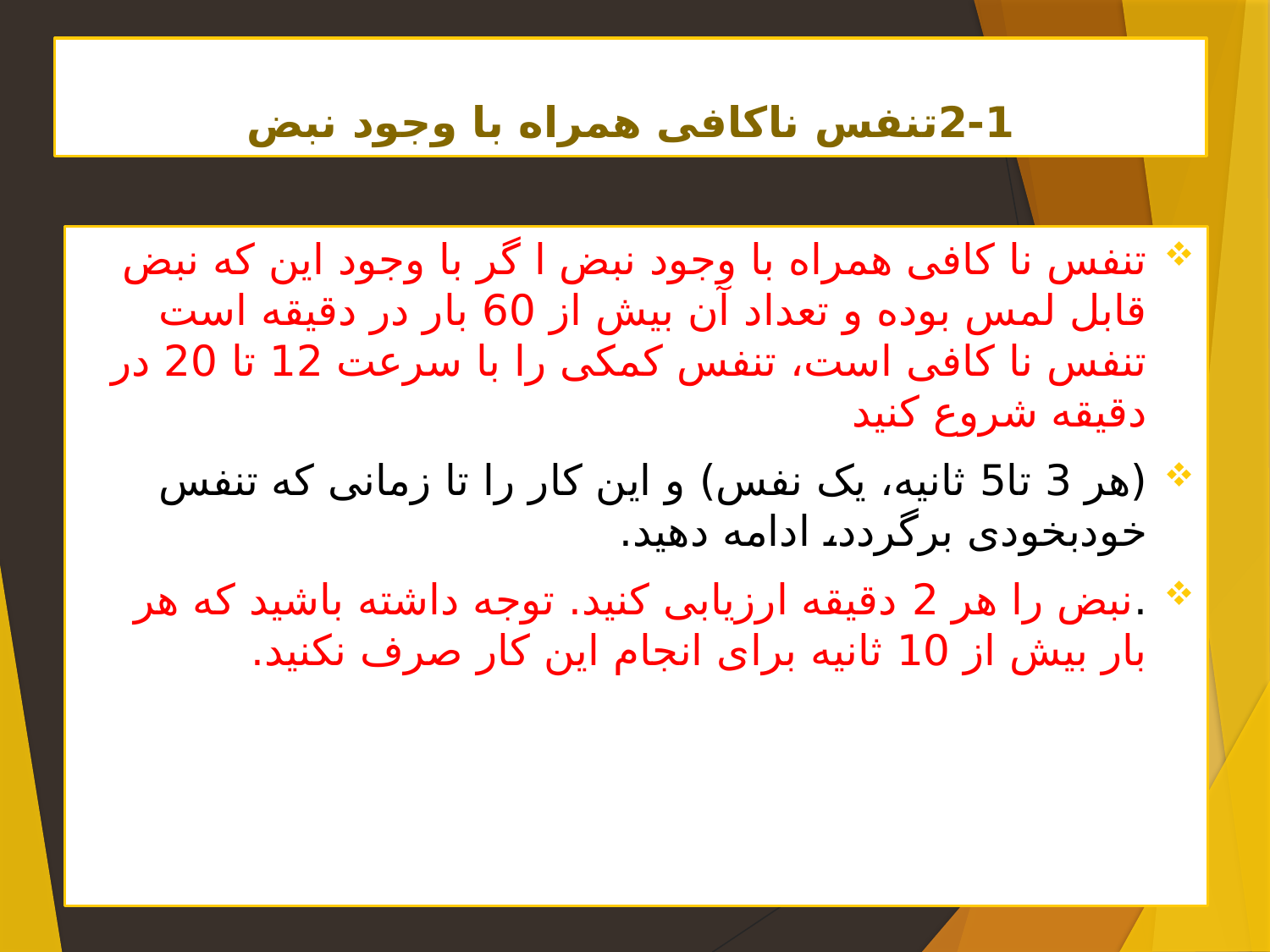

# 2-1تنفس ناکافی همراه با وجود نبض
تنفس نا کافی همراه با وجود نبض ا گر با وجود این که نبض قابل لمس بوده و تعداد آن بیش از 60 بار در دقیقه است تنفس نا کافی است، تنفس کمکی را با سرعت 12 تا 20 در دقیقه شروع کنید
(هر 3 تا5 ثانیه، یک نفس) و این کار را تا زمانی که تنفس خودبخودی برگردد، ادامه دهید.
.نبض را هر 2 دقیقه ارزیابی کنید. توجه داشته باشید که هر بار بیش از 10 ثانیه برای انجام این کار صرف نکنید.